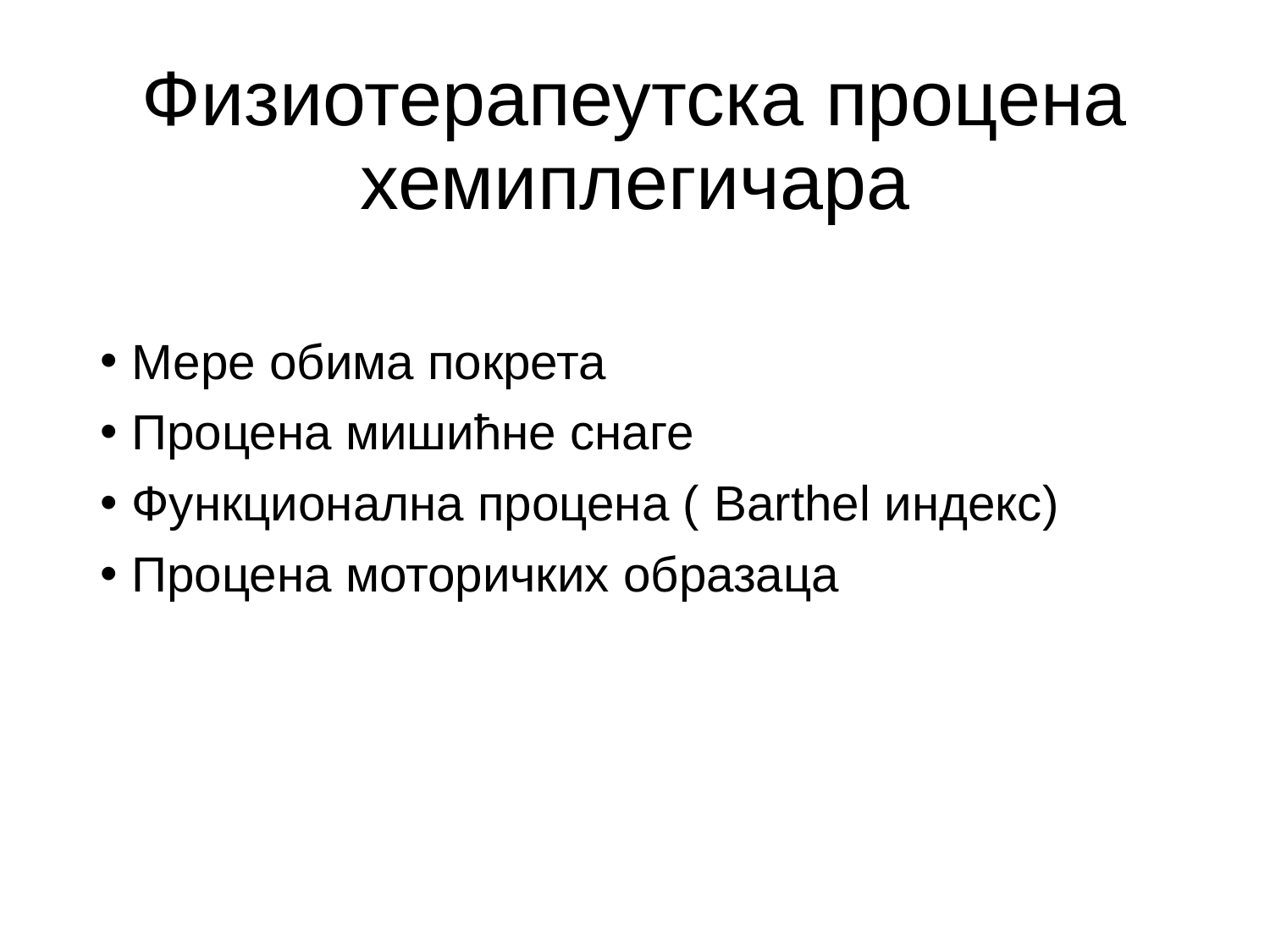

# Физиотерапеутска процена хемиплегичара

Мере обима покрета
Процена мишићне снаге
Функционална процена ( Barthel индекс)
Процена моторичких образаца